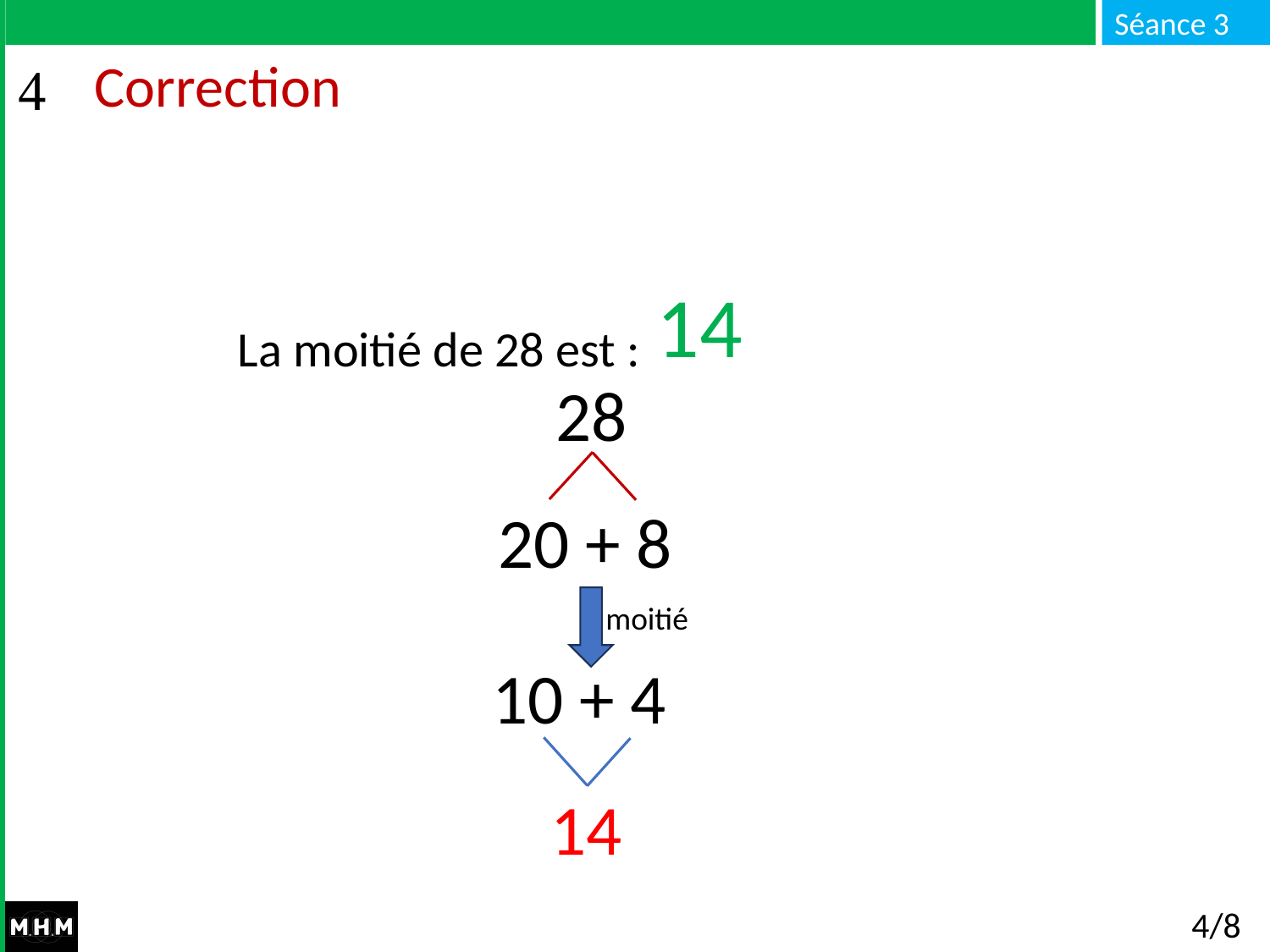

# Correction
La moitié de 28 est : …

14
28
20 + 8

moitié
10 + 4
14
4/8